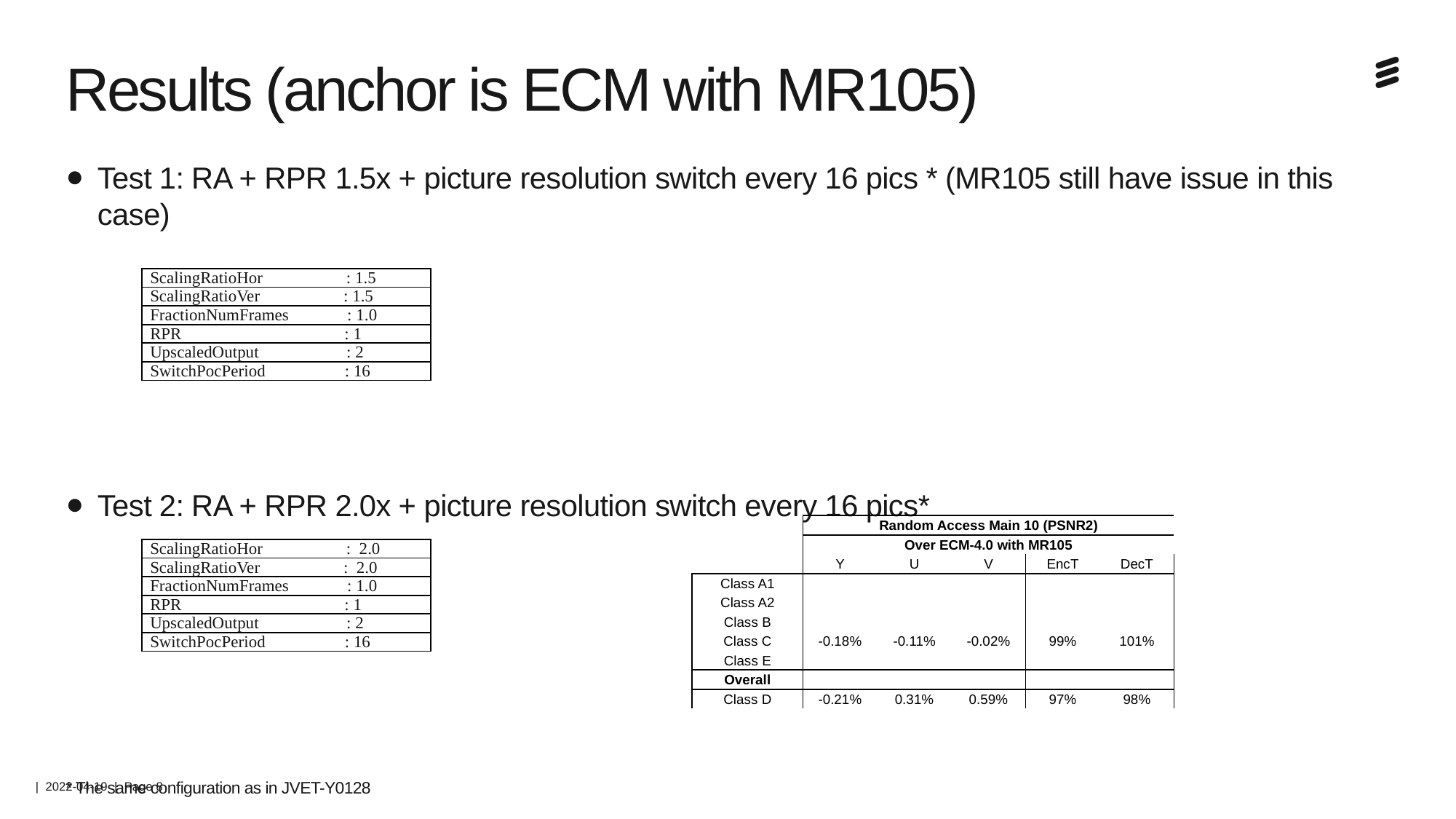

# Results (anchor is ECM with MR105)
Test 1: RA + RPR 1.5x + picture resolution switch every 16 pics * (MR105 still have issue in this case)

Test 2: RA + RPR 2.0x + picture resolution switch every 16 pics*

* The same configuration as in JVET-Y0128
| ScalingRatioHor : 1.5 |
| --- |
| ScalingRatioVer : 1.5 |
| FractionNumFrames : 1.0 |
| RPR : 1 |
| UpscaledOutput : 2 |
| SwitchPocPeriod : 16 |
|  | Random Access Main 10 (PSNR2) |  |  |  |  |
| --- | --- | --- | --- | --- | --- |
|  | Over ECM-4.0 with MR105 |  |  |  |  |
|  | Y | U | V | EncT | DecT |
| Class A1 |  |  |  |  |  |
| Class A2 |  |  |  |  |  |
| Class B |  |  |  |  |  |
| Class C | -0.18% | -0.11% | -0.02% | 99% | 101% |
| Class E |  |  |  |  |  |
| Overall |  |  |  |  |  |
| Class D | -0.21% | 0.31% | 0.59% | 97% | 98% |
| ScalingRatioHor : 2.0 |
| --- |
| ScalingRatioVer : 2.0 |
| FractionNumFrames : 1.0 |
| RPR : 1 |
| UpscaledOutput : 2 |
| SwitchPocPeriod : 16 |